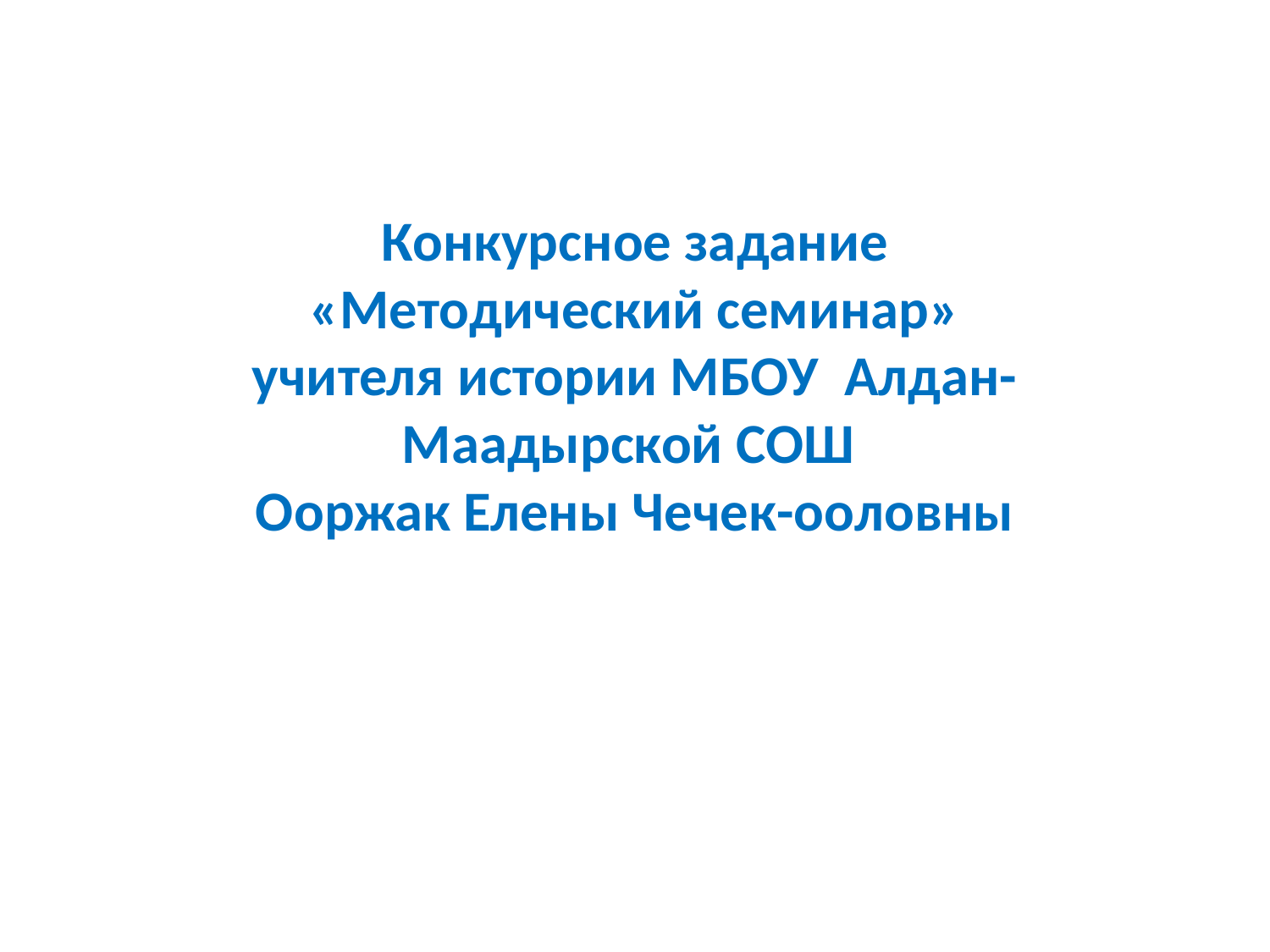

# Конкурсное задание «Методический семинар» учителя истории МБОУ  Алдан-Маадырской СОШ Ооржак Елены Чечек-ооловны